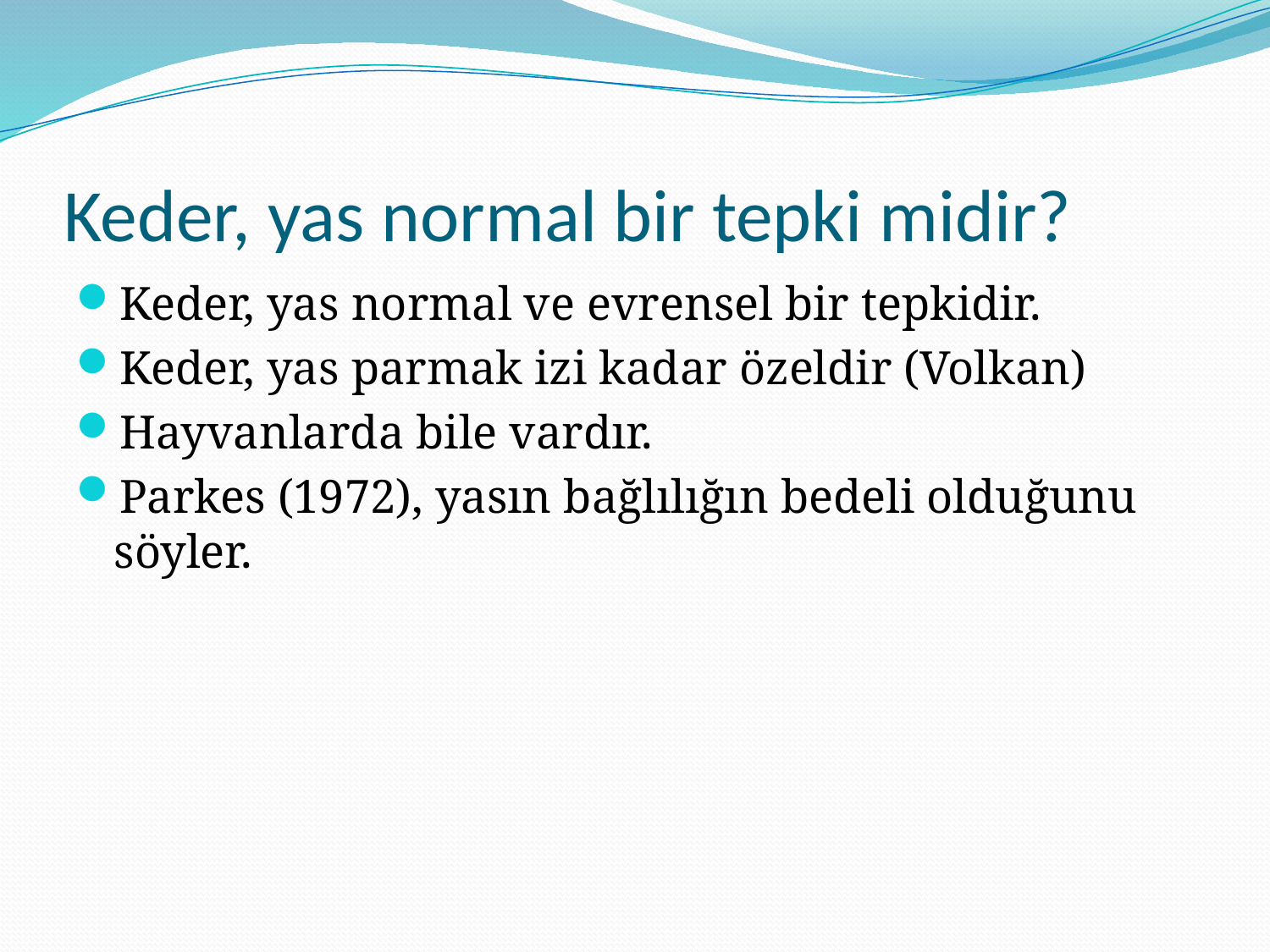

# Keder, yas normal bir tepki midir?
Keder, yas normal ve evrensel bir tepkidir.
Keder, yas parmak izi kadar özeldir (Volkan)
Hayvanlarda bile vardır.
Parkes (1972), yasın bağlılığın bedeli olduğunu söyler.